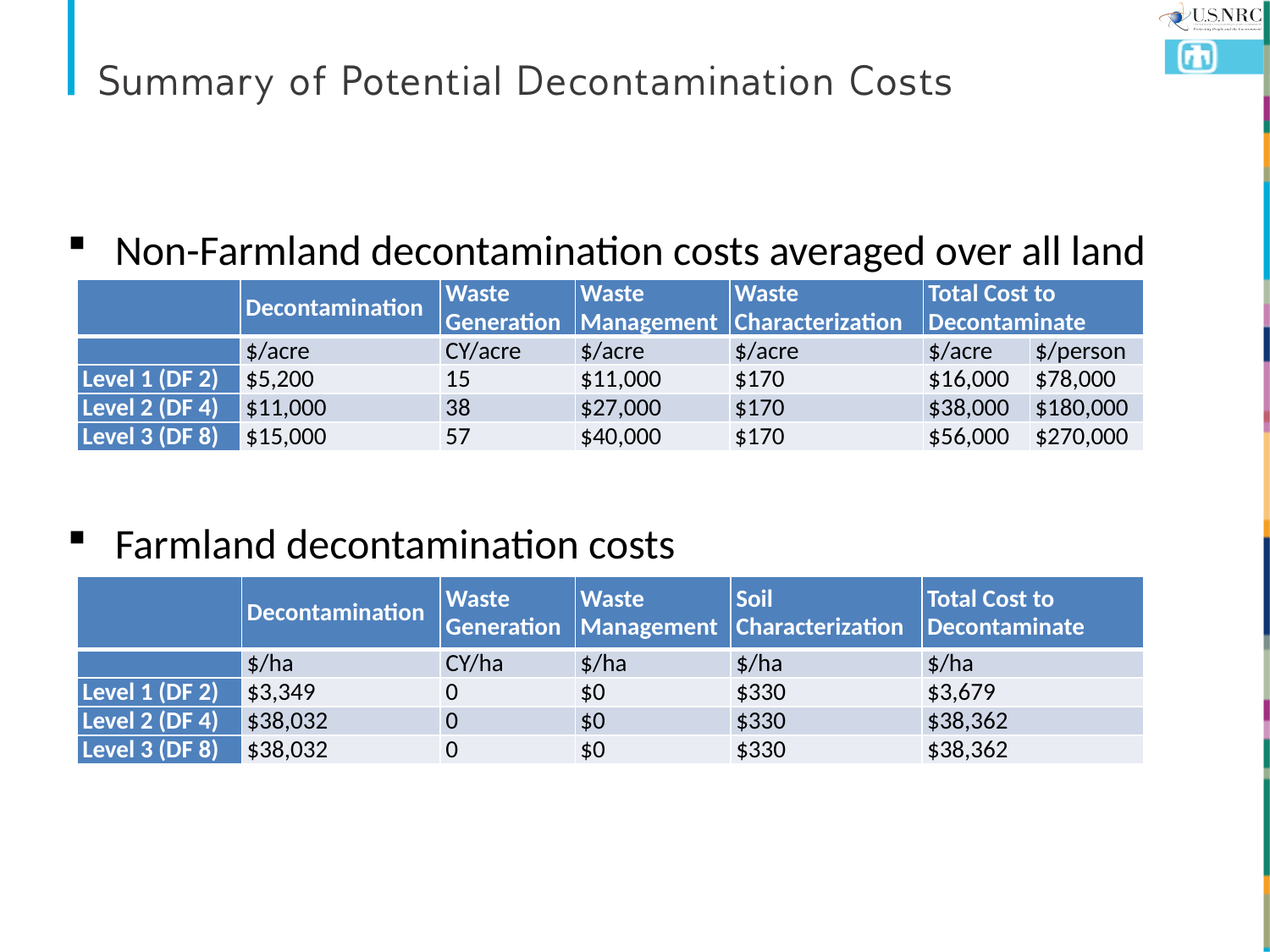

# Summary of Potential Decontamination Costs
Non-Farmland decontamination costs averaged over all land usages within the CONUS
|  | Decontamination | Waste Generation | Waste Management | Waste Characterization | Total Cost to Decontaminate |  |
| --- | --- | --- | --- | --- | --- | --- |
|  | $/acre | CY/acre | $/acre | $/acre | $/acre | $/person |
| Level 1 (DF 2) | $5,200 | 15 | $11,000 | $170 | $16,000 | $78,000 |
| Level 2 (DF 4) | $11,000 | 38 | $27,000 | $170 | $38,000 | $180,000 |
| Level 3 (DF 8) | $15,000 | 57 | $40,000 | $170 | $56,000 | $270,000 |
Farmland decontamination costs
|  | Decontamination | Waste Generation | Waste Management | Soil Characterization | Total Cost to Decontaminate |
| --- | --- | --- | --- | --- | --- |
|  | $/ha | CY/ha | $/ha | $/ha | $/ha |
| Level 1 (DF 2) | $3,349 | 0 | $0 | $330 | $3,679 |
| Level 2 (DF 4) | $38,032 | 0 | $0 | $330 | $38,362 |
| Level 3 (DF 8) | $38,032 | 0 | $0 | $330 | $38,362 |